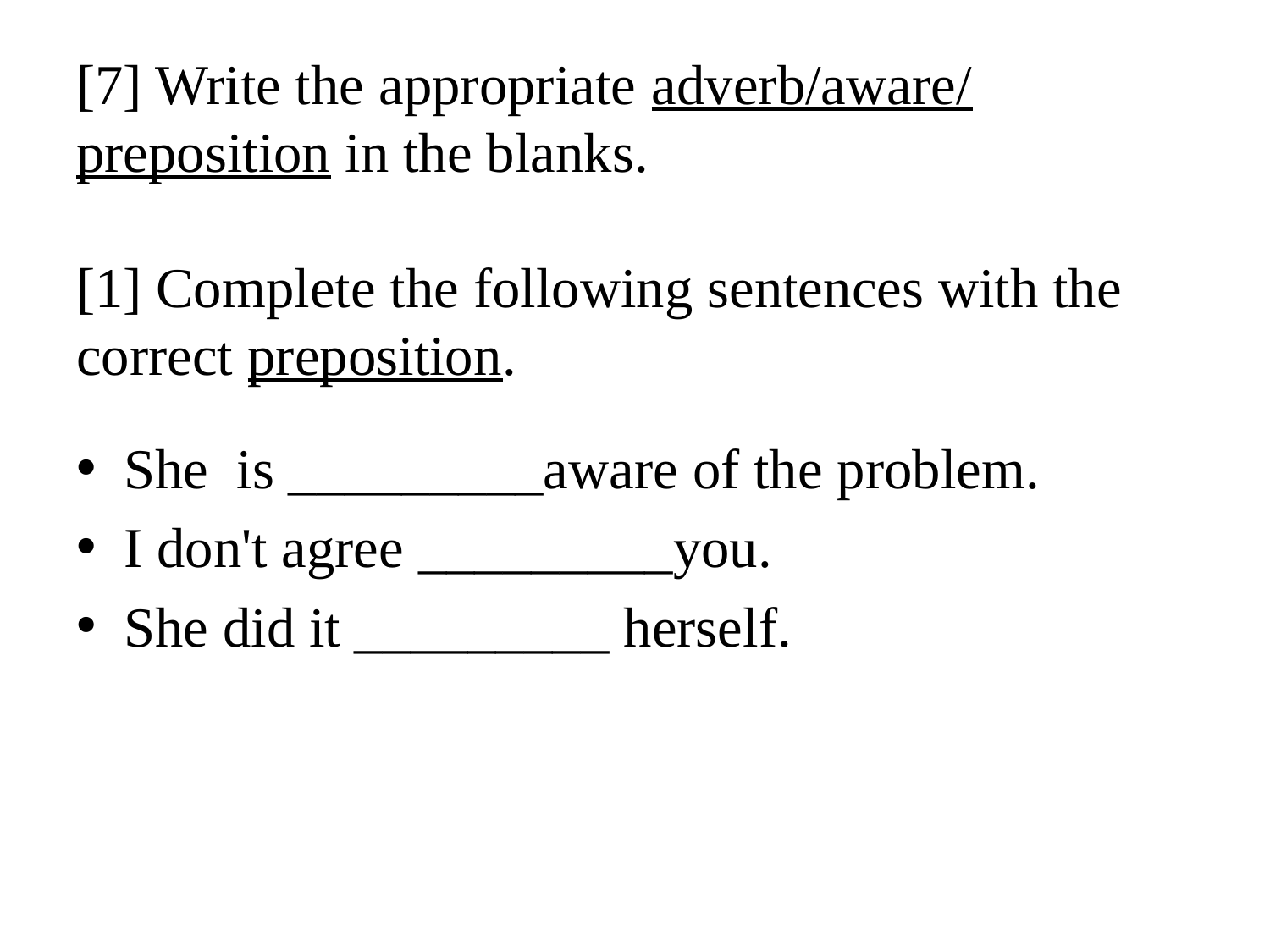

# [7] Write the appropriate adverb/aware/ preposition in the blanks. [1] Complete the following sentences with the correct preposition.
She  is _________aware of the problem.
I don't agree _________you.
She did it _________ herself.